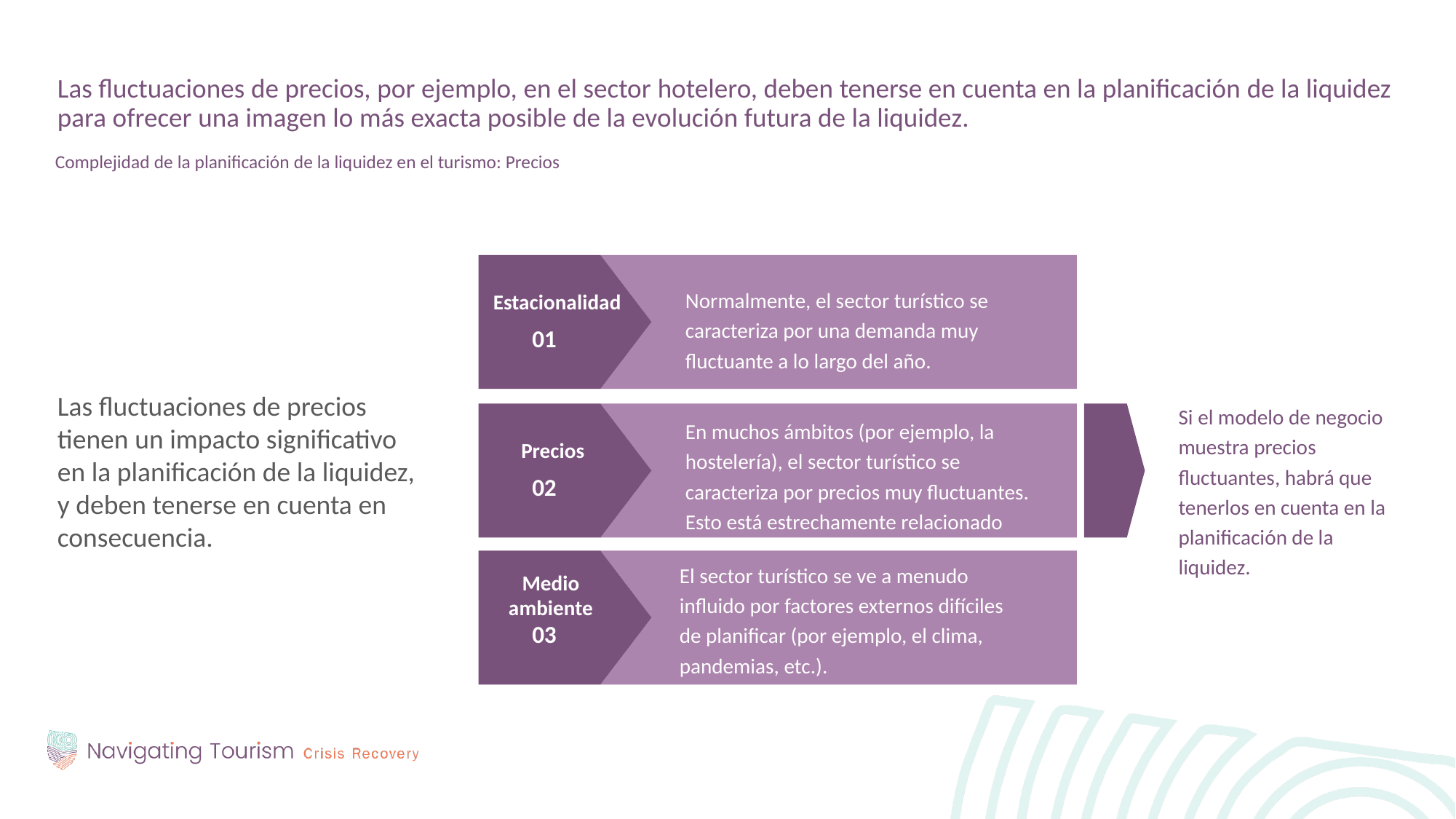

Las fluctuaciones de precios, por ejemplo, en el sector hotelero, deben tenerse en cuenta en la planificación de la liquidez para ofrecer una imagen lo más exacta posible de la evolución futura de la liquidez.
Complejidad de la planificación de la liquidez en el turismo: Precios
Las fluctuaciones de precios tienen un impacto significativo en la planificación de la liquidez, y deben tenerse en cuenta en consecuencia.

Normalmente, el sector turístico se caracteriza por una demanda muy fluctuante a lo largo del año.
Estacionalidad
01
Si el modelo de negocio muestra precios fluctuantes, habrá que tenerlos en cuenta en la planificación de la liquidez.

En muchos ámbitos (por ejemplo, la hostelería), el sector turístico se caracteriza por precios muy fluctuantes. Esto está estrechamente relacionado con la estacionalidad.
Precios
02

El sector turístico se ve a menudo influido por factores externos difíciles de planificar (por ejemplo, el clima, pandemias, etc.).
Medio ambiente
03